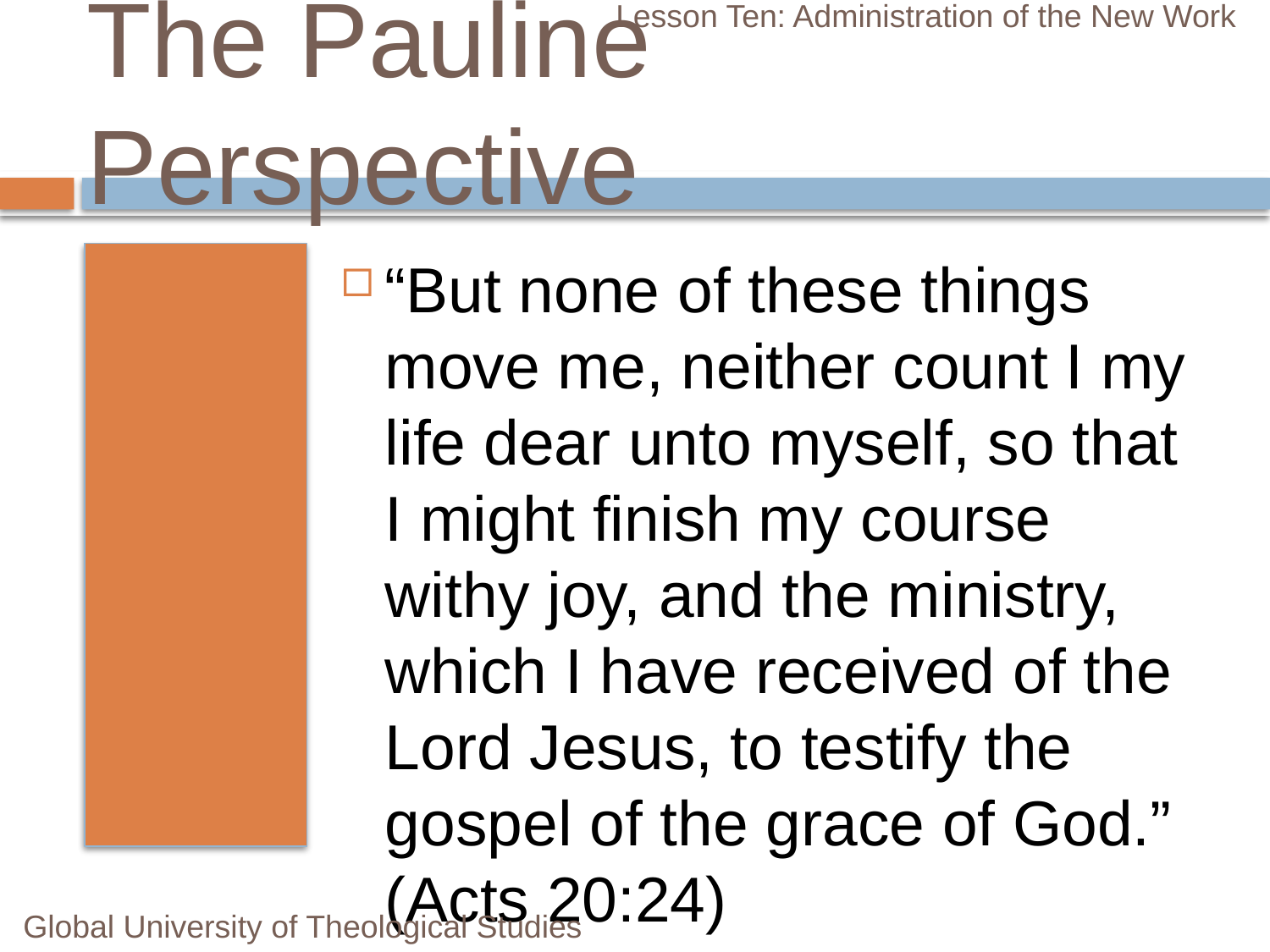

Lesson Ten: Administration of the New Work
# The Pauline Perspective

“But none of these things move me, neither count I my life dear unto myself, so that I might finish my course withy joy, and the ministry, which I have received of the Lord Jesus, to testify the gospel of the grace of God.” (Acts 20:24)
Global University of Theological Studies